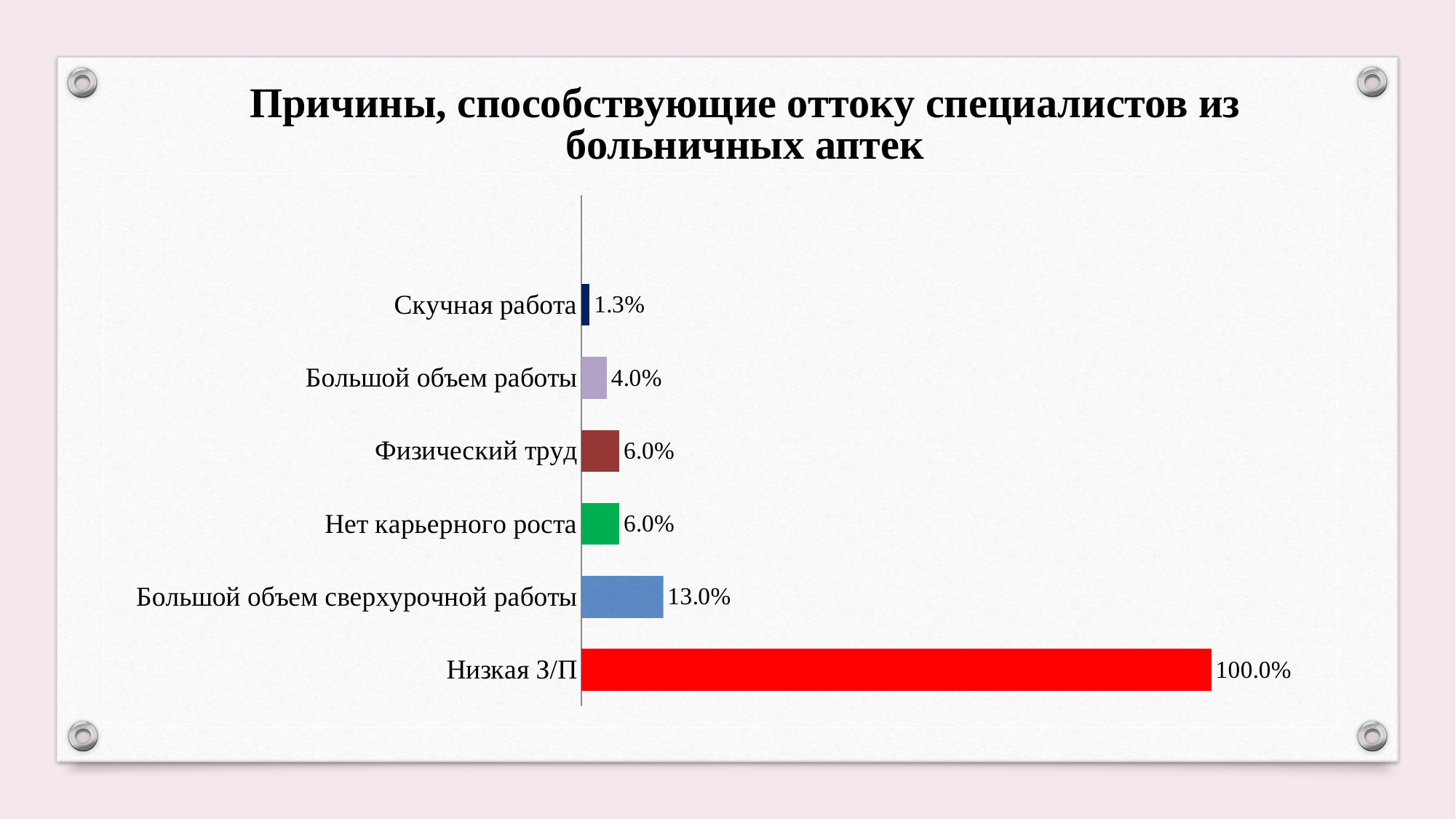

Причины, способствующие оттоку специалистов из больничных аптек

### Chart

| Category | Столбец1 |
|---|---|
| Низкая З/П | 1.0 |
| Большой объем сверхурочной работы | 0.13 |
| Нет карьерного роста | 0.06000000000000003 |
| Физический труд | 0.06000000000000003 |
| Большой объем работы | 0.04000000000000002 |
| Скучная работа | 0.012999999999999998 |